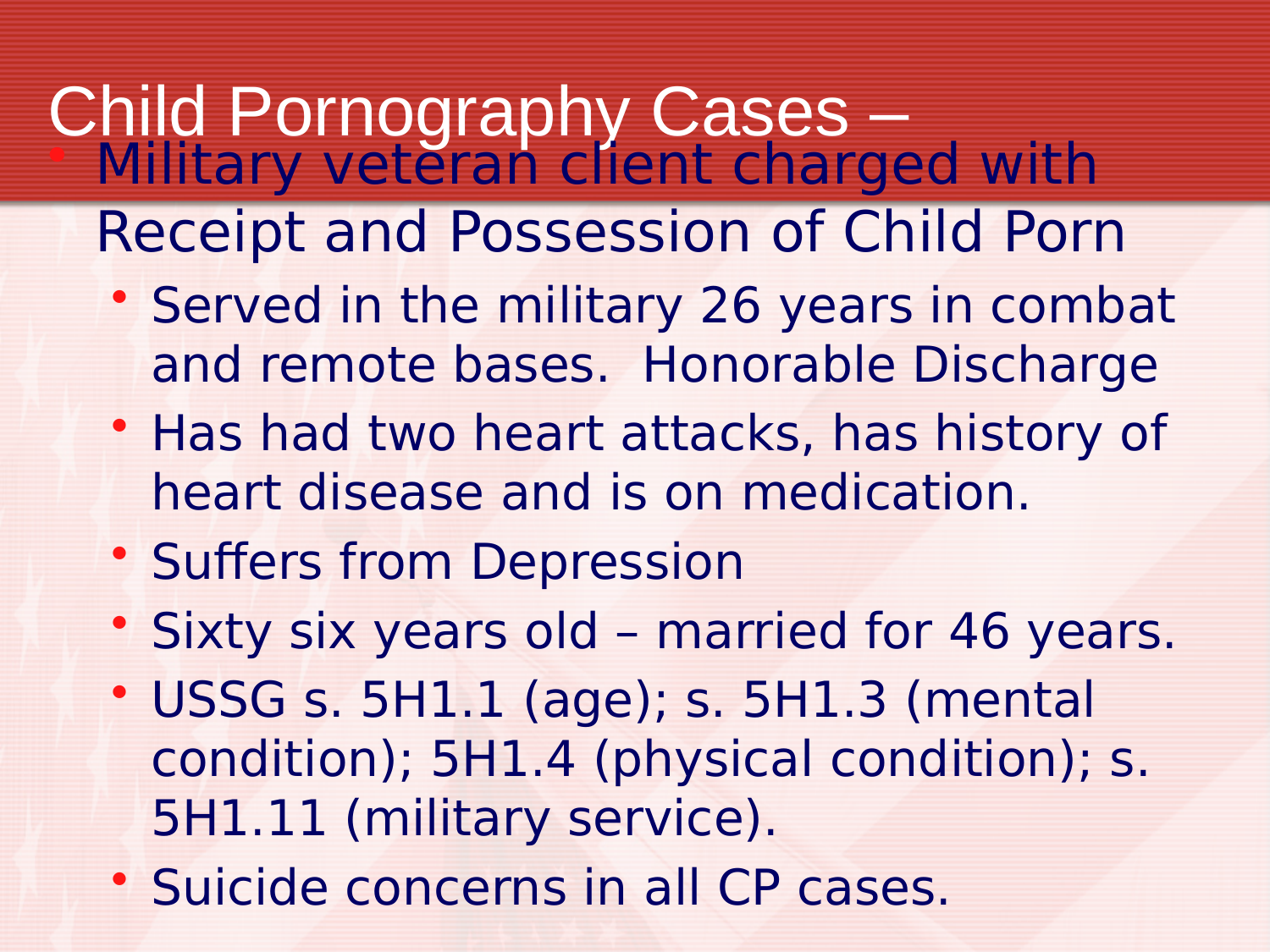

# Child Pornography Cases –
Military veteran client charged with Receipt and Possession of Child Porn
Served in the military 26 years in combat and remote bases.  Honorable Discharge
Has had two heart attacks, has history of heart disease and is on medication.
Suffers from Depression
Sixty six years old – married for 46 years.
USSG s. 5H1.1 (age); s. 5H1.3 (mental condition); 5H1.4 (physical condition); s. 5H1.11 (military service).
Suicide concerns in all CP cases.